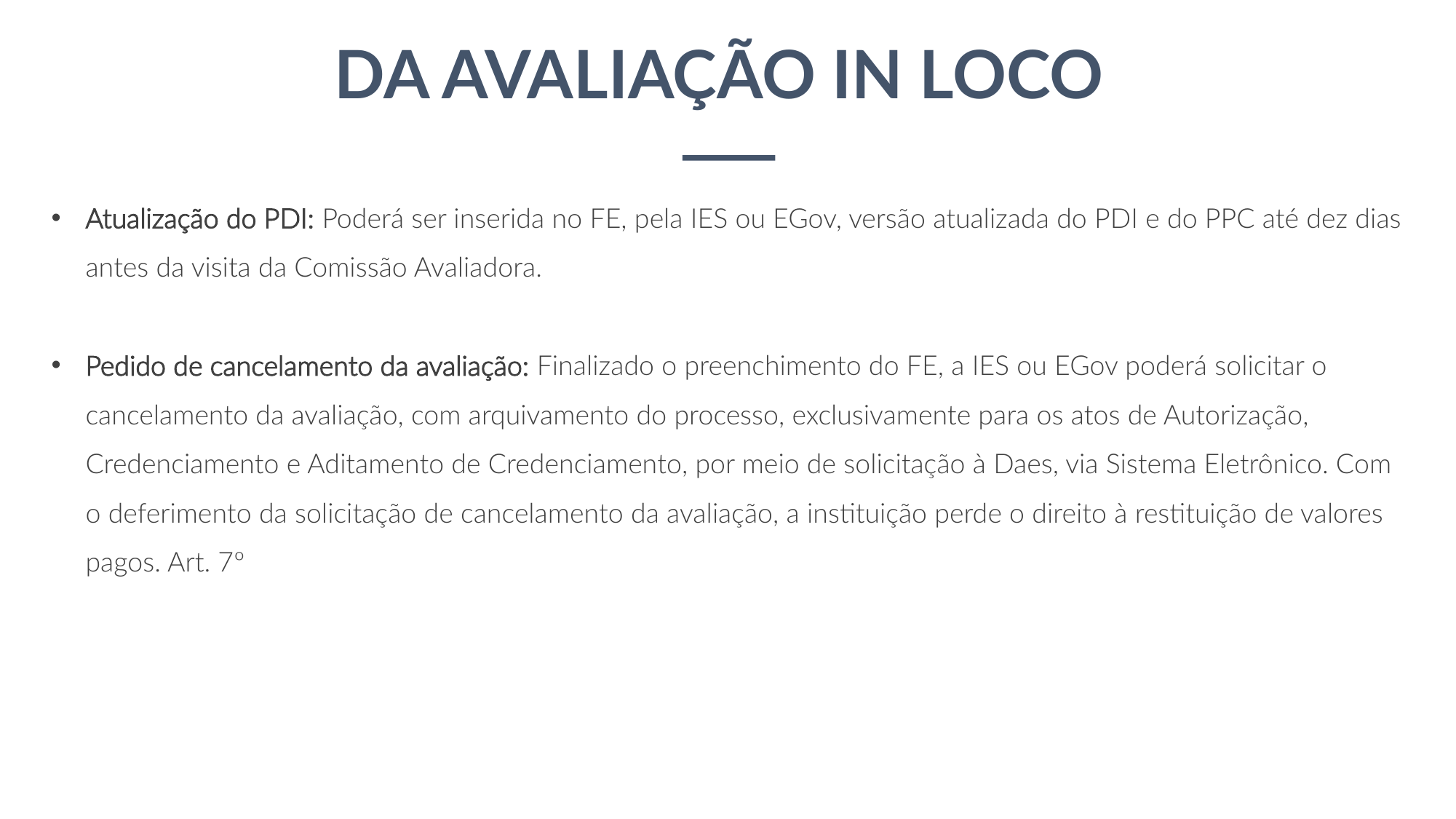

DA AVALIAÇÃO IN LOCO

Atualização do PDI: Poderá ser inserida no FE, pela IES ou EGov, versão atualizada do PDI e do PPC até dez dias antes da visita da Comissão Avaliadora.

Pedido de cancelamento da avaliação: Finalizado o preenchimento do FE, a IES ou EGov poderá solicitar o cancelamento da avaliação, com arquivamento do processo, exclusivamente para os atos de Autorização, Credenciamento e Aditamento de Credenciamento, por meio de solicitação à Daes, via Sistema Eletrônico. Com o deferimento da solicitação de cancelamento da avaliação, a instituição perde o direito à restituição de valores pagos. Art. 7º